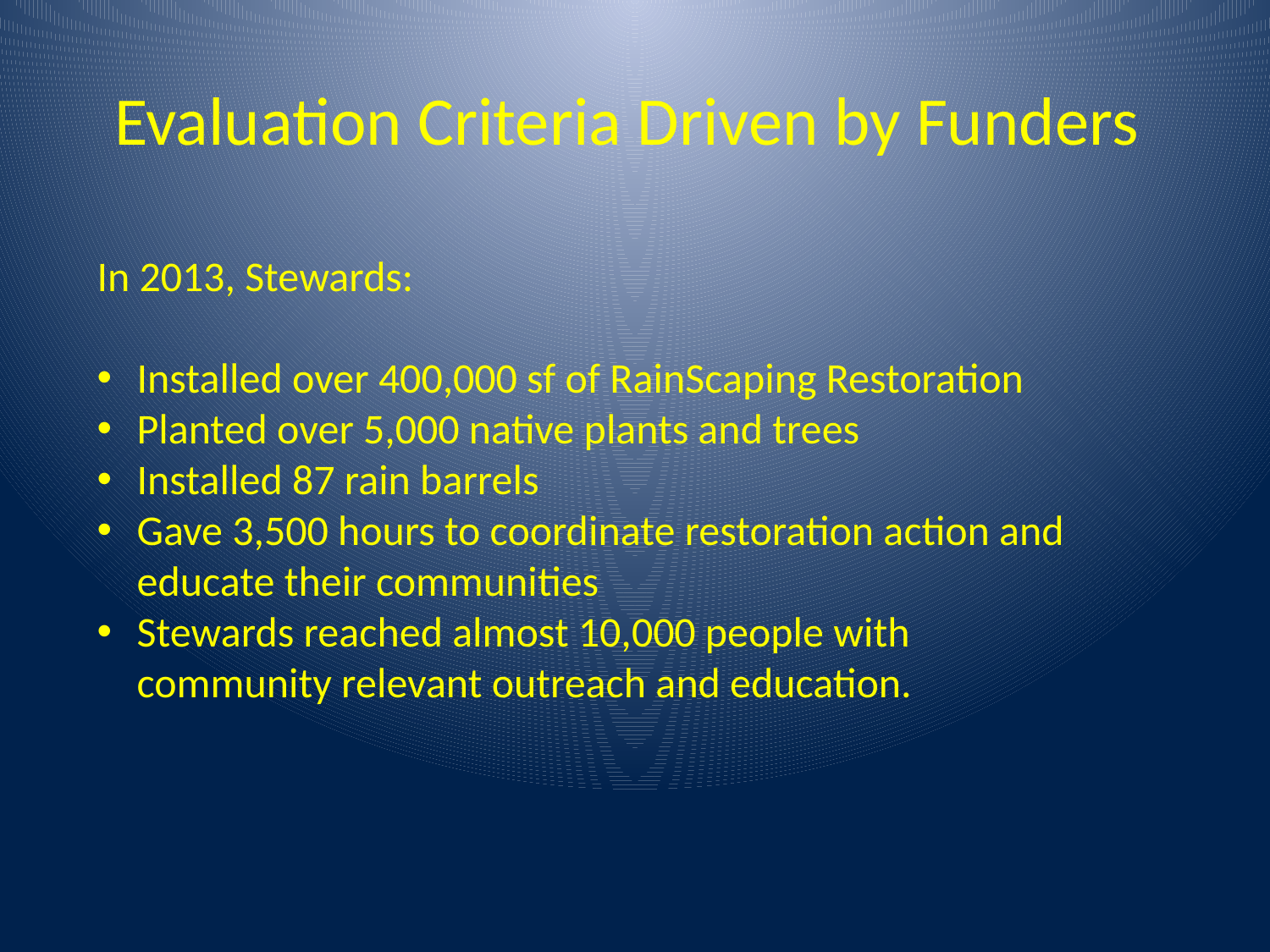

# Evaluation Criteria Driven by Funders
In 2013, Stewards:

Installed over 400,000 sf of RainScaping Restoration
Planted over 5,000 native plants and trees
Installed 87 rain barrels
Gave 3,500 hours to coordinate restoration action and educate their communities
Stewards reached almost 10,000 people with community relevant outreach and education.